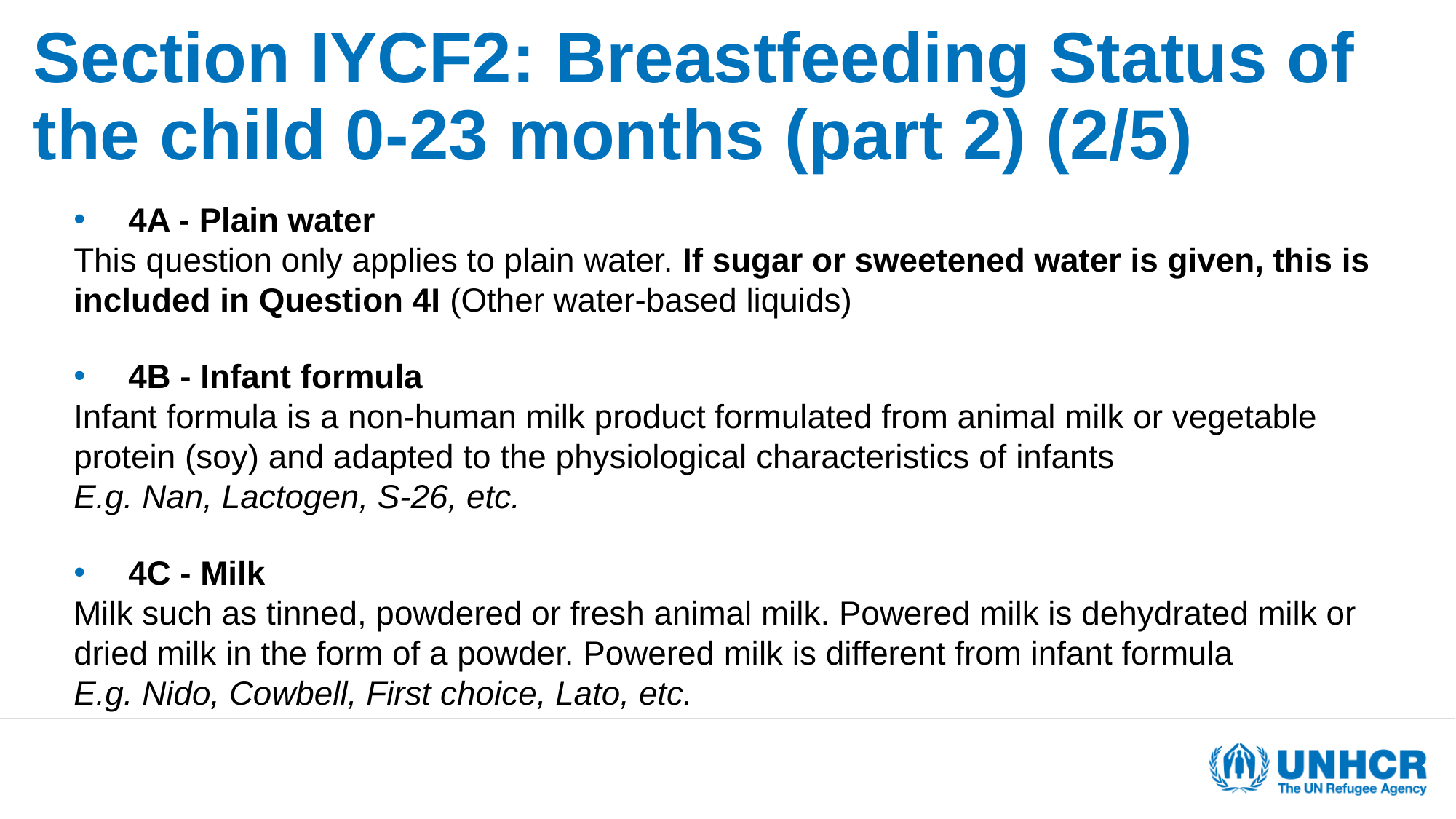

# Section IYCF2: Breastfeeding Status of the child 0-23 months (part 2) (2/5)
4A - Plain water
This question only applies to plain water. If sugar or sweetened water is given, this is included in Question 4I (Other water-based liquids)

4B - Infant formula
Infant formula is a non-human milk product formulated from animal milk or vegetable protein (soy) and adapted to the physiological characteristics of infants
E.g. Nan, Lactogen, S-26, etc.

4C - Milk
Milk such as tinned, powdered or fresh animal milk. Powered milk is dehydrated milk or dried milk in the form of a powder. Powered milk is different from infant formula
E.g. Nido, Cowbell, First choice, Lato, etc.